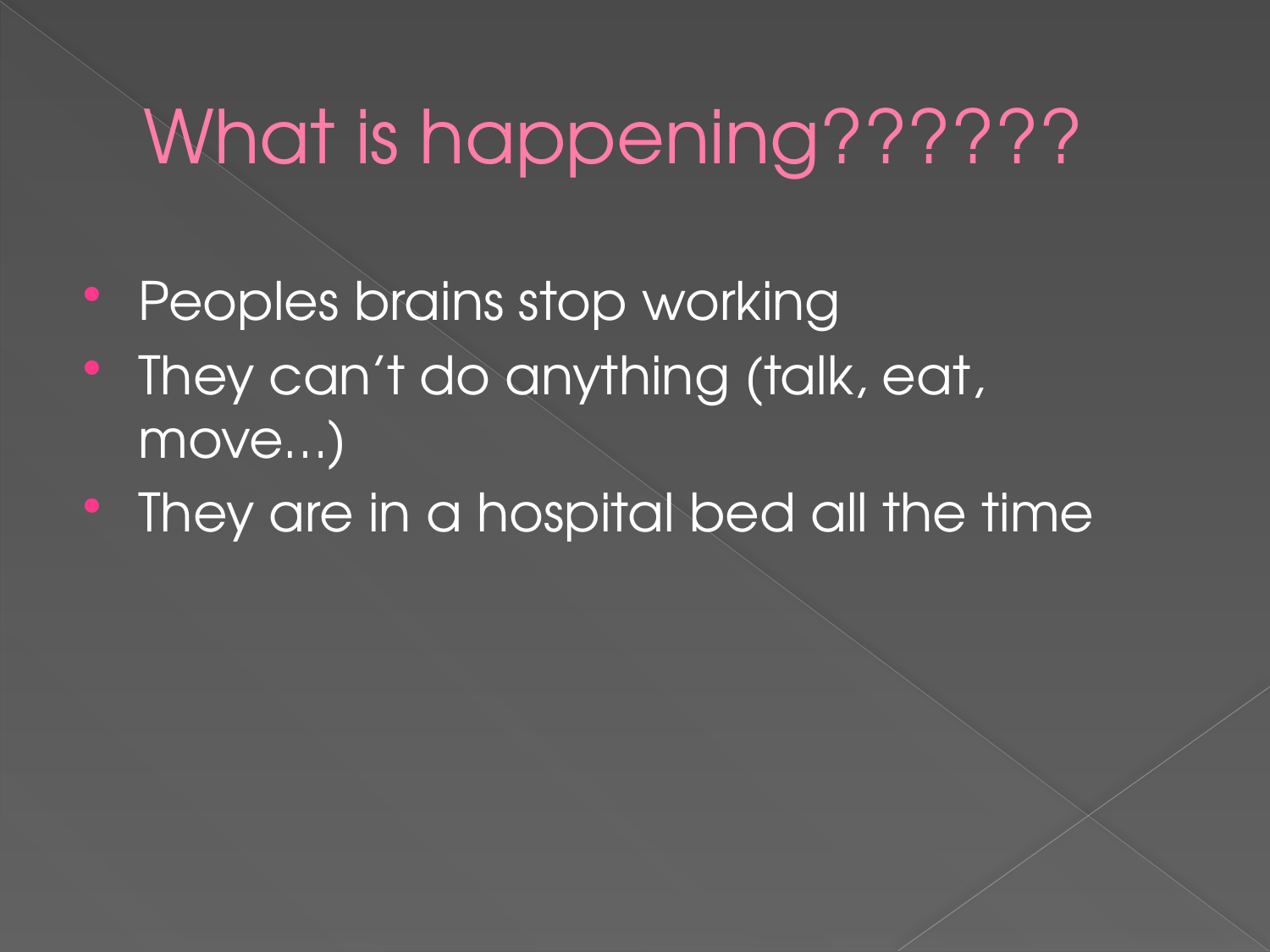

# What is happening??????
Peoples brains stop working
They can’t do anything (talk, eat, move…)
They are in a hospital bed all the time